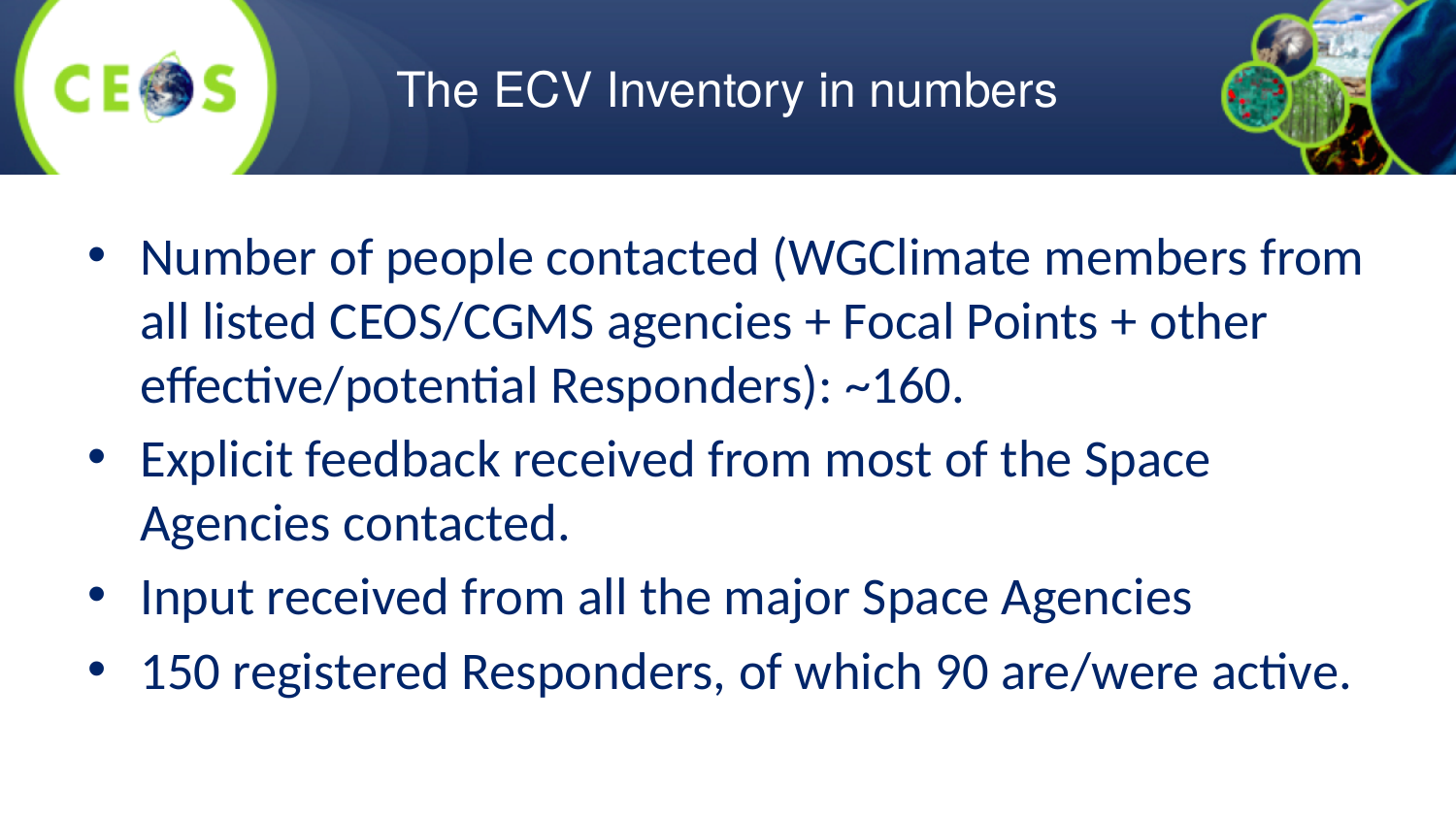

# The ECV Inventory in numbers
Number of people contacted (WGClimate members from all listed CEOS/CGMS agencies + Focal Points + other effective/potential Responders): ~160.
Explicit feedback received from most of the Space Agencies contacted.
Input received from all the major Space Agencies
150 registered Responders, of which 90 are/were active.